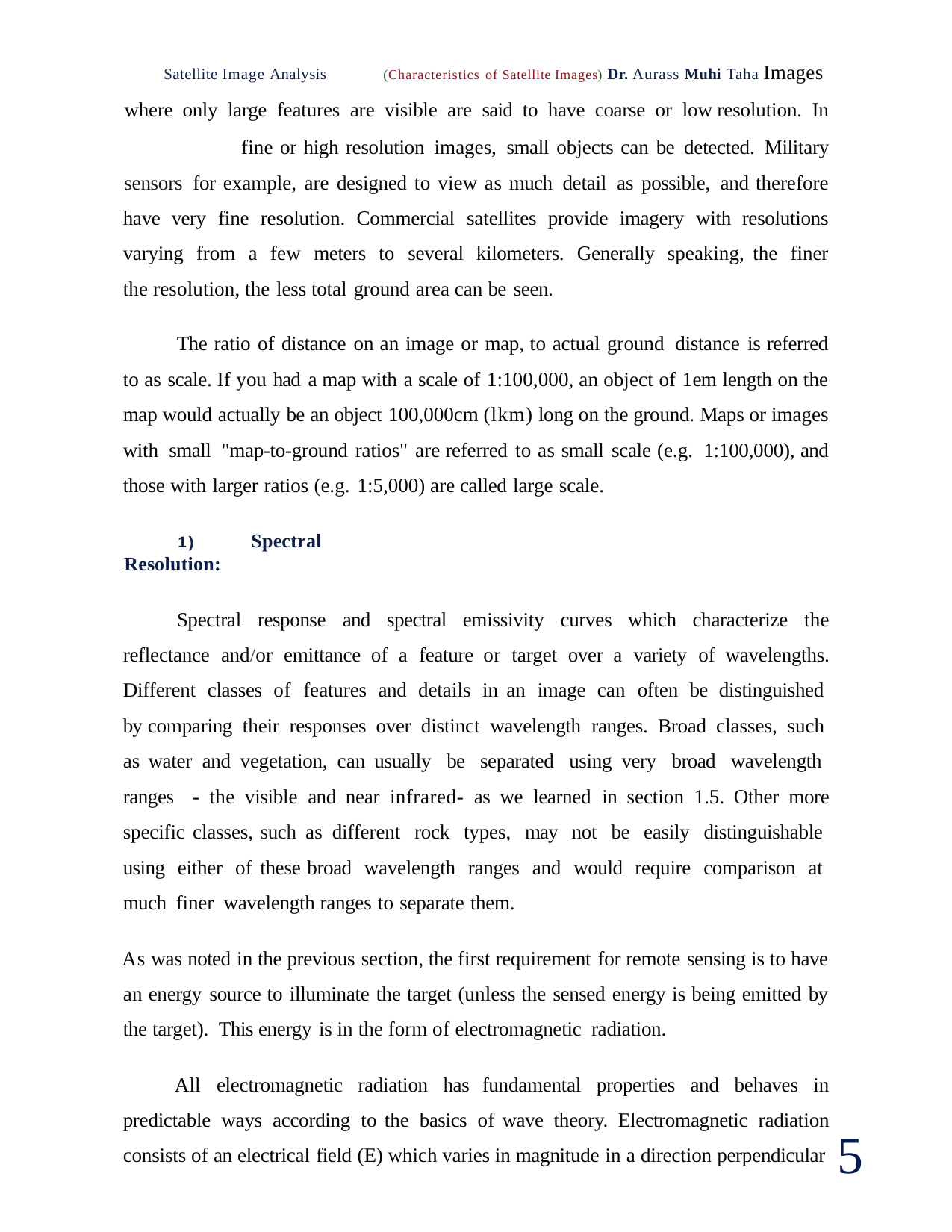

Satellite Image Analysis	(Characteristics of Satellite Images)	Dr. Aurass Muhi Taha Images  where  only  large  features  are  visible  are  said  to  have  coarse  or  low resolution.  In fine or high resolution  images,  small objects can be  detected.  Military
sensors  for example, are designed to view as much  detail  as possible,  and therefore have  very  fine  resolution.  Commercial  satellites  provide  imagery  with  resolutions varying  from  a  few  meters  to  several  kilometers.  Generally  speaking, the  finer the resolution, the less total ground area can be seen.

The ratio of distance on an image or map, to actual ground  distance is referred to as scale. If you had a map with a scale of 1:100,000, an object of 1em length on the map would actually be an object 100,000cm (lkm) long on the ground. Maps or images with  small  "map-to-ground ratios" are referred to as small scale (e.g.  1:100,000), and those with larger ratios (e.g. 1:5,000) are called large scale.

1) Spectral Resolution:

Spectral   response   and   spectral   emissivity   curves   which   characterize   the reflectance  and/or  emittance  of  a  feature  or  target  over  a  variety  of  wavelengths. Different  classes  of  features  and  details  in an  image  can  often  be  distinguished  by comparing  their  responses  over  distinct  wavelength  ranges.  Broad  classes,  such  as water and vegetation, can usually  be  separated  using very  broad  wavelength  ranges  - the visible and near infrared- as we learned in section 1.5. Other more specific classes, such as different  rock  types,  may  not  be  easily  distinguishable  using  either  of these broad  wavelength  ranges  and  would  require  comparison  at  much  finer  wavelength ranges to separate them.

As was noted in the previous section, the first requirement for remote sensing is to have an energy source to illuminate the target (unless the sensed energy is being emitted by the target).  This energy is in the form of electromagnetic  radiation.

All   electromagnetic   radiation   has  fundamental   properties   and   behaves   in predictable  ways  according  to the  basics  of wave  theory.  Electromagnetic  radiation consists of an electrical field (E) which varies in magnitude in a direction perpendicular
5